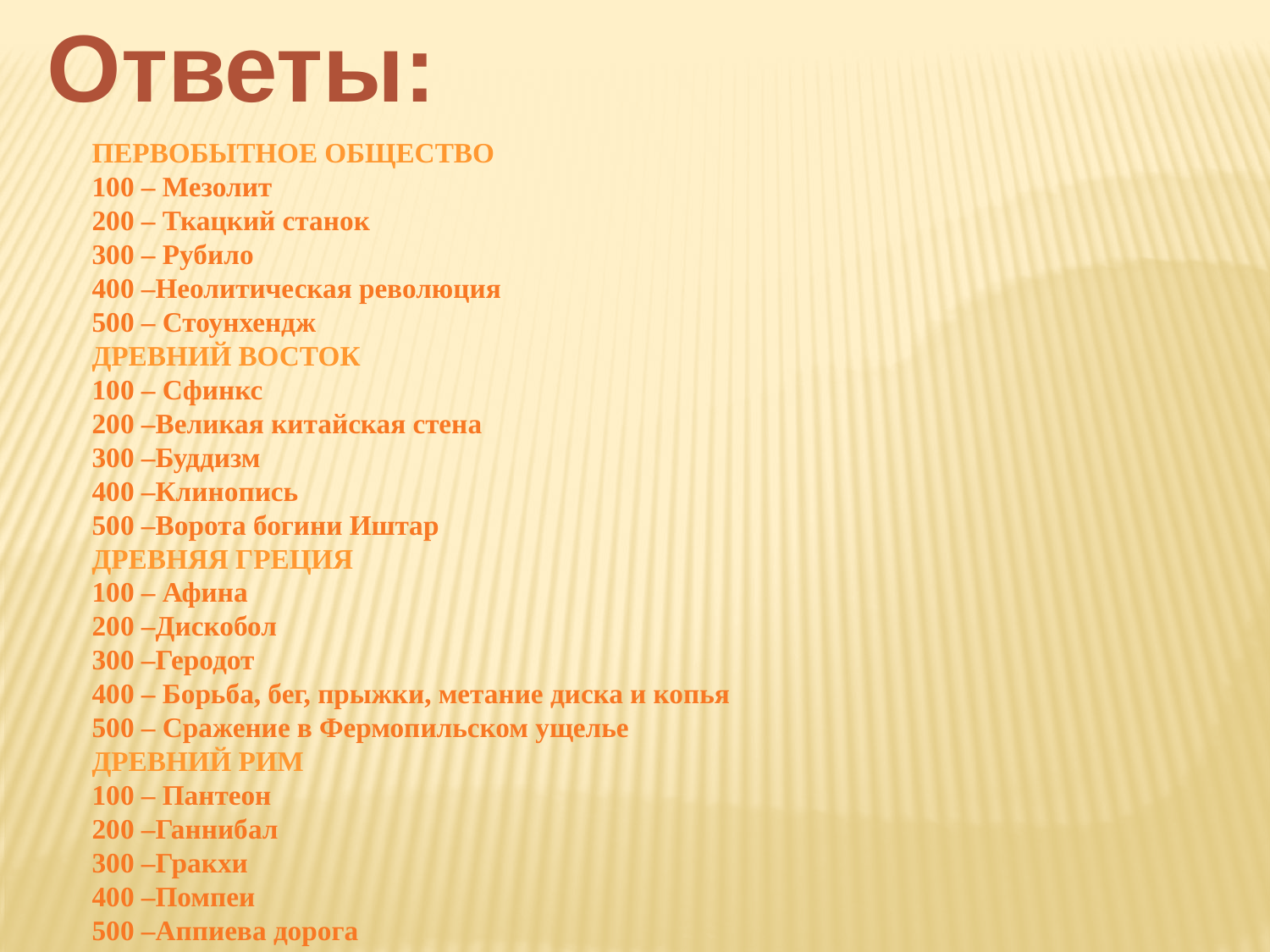

Ответы:

Первобытное общество
100 – Мезолит
200 – Ткацкий станок
300 – Рубило
400 –Неолитическая революция
500 – Стоунхендж
Древний Восток
100 – Сфинкс
200 –Великая китайская стена
300 –Буддизм
400 –Клинопись
500 –Ворота богини Иштар
Древняя Греция
100 – Афина
200 –Дискобол
300 –Геродот
400 – Борьба, бег, прыжки, метание диска и копья
500 – Сражение в Фермопильском ущелье
Древний Рим
100 – Пантеон
200 –Ганнибал
300 –Гракхи
400 –Помпеи
500 –Аппиева дорога